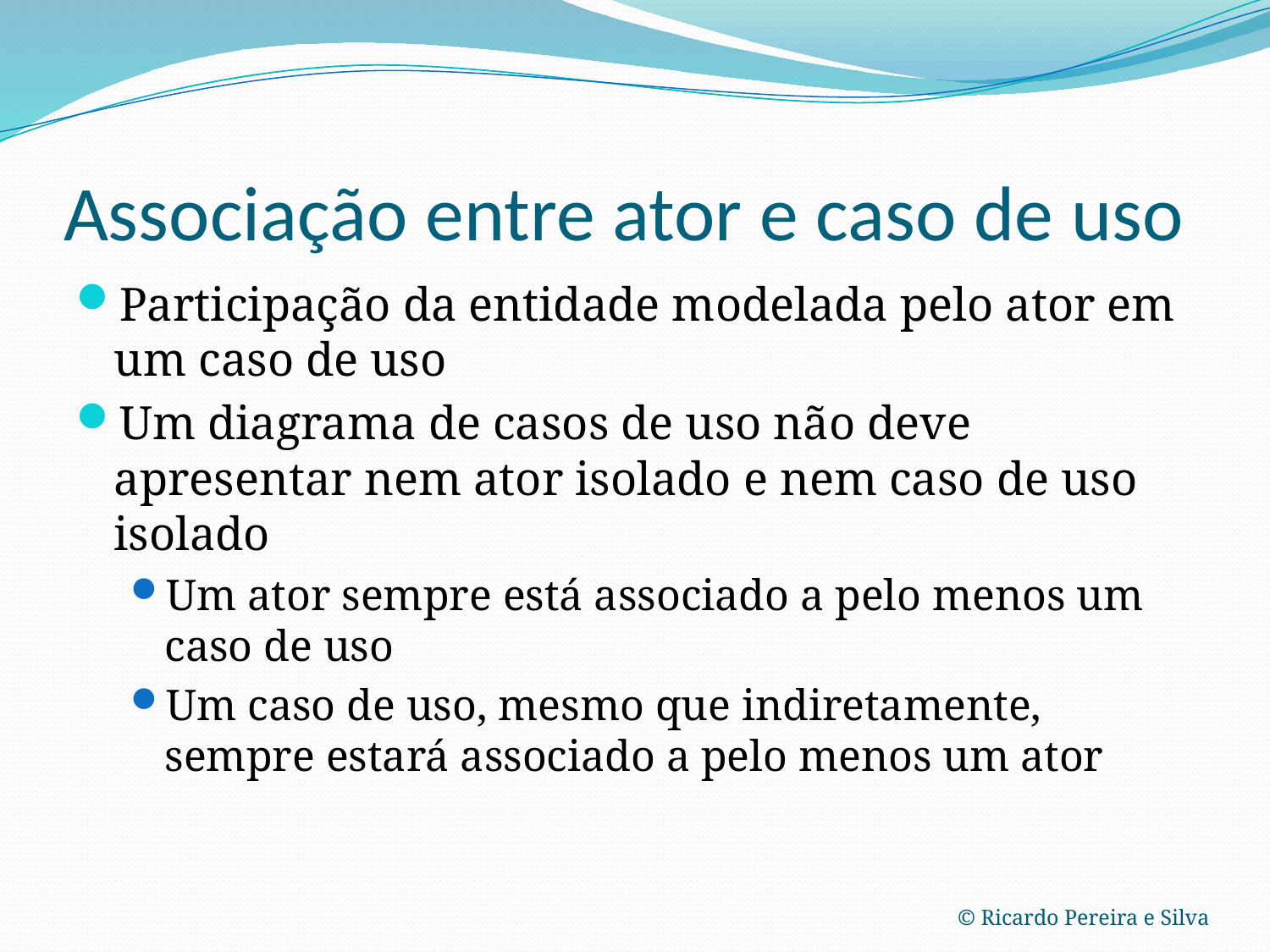

# Associação entre ator e caso de uso
Participação da entidade modelada pelo ator em um caso de uso
Um diagrama de casos de uso não deve apresentar nem ator isolado e nem caso de uso isolado
Um ator sempre está associado a pelo menos um caso de uso
Um caso de uso, mesmo que indiretamente, sempre estará associado a pelo menos um ator
© Ricardo Pereira e Silva